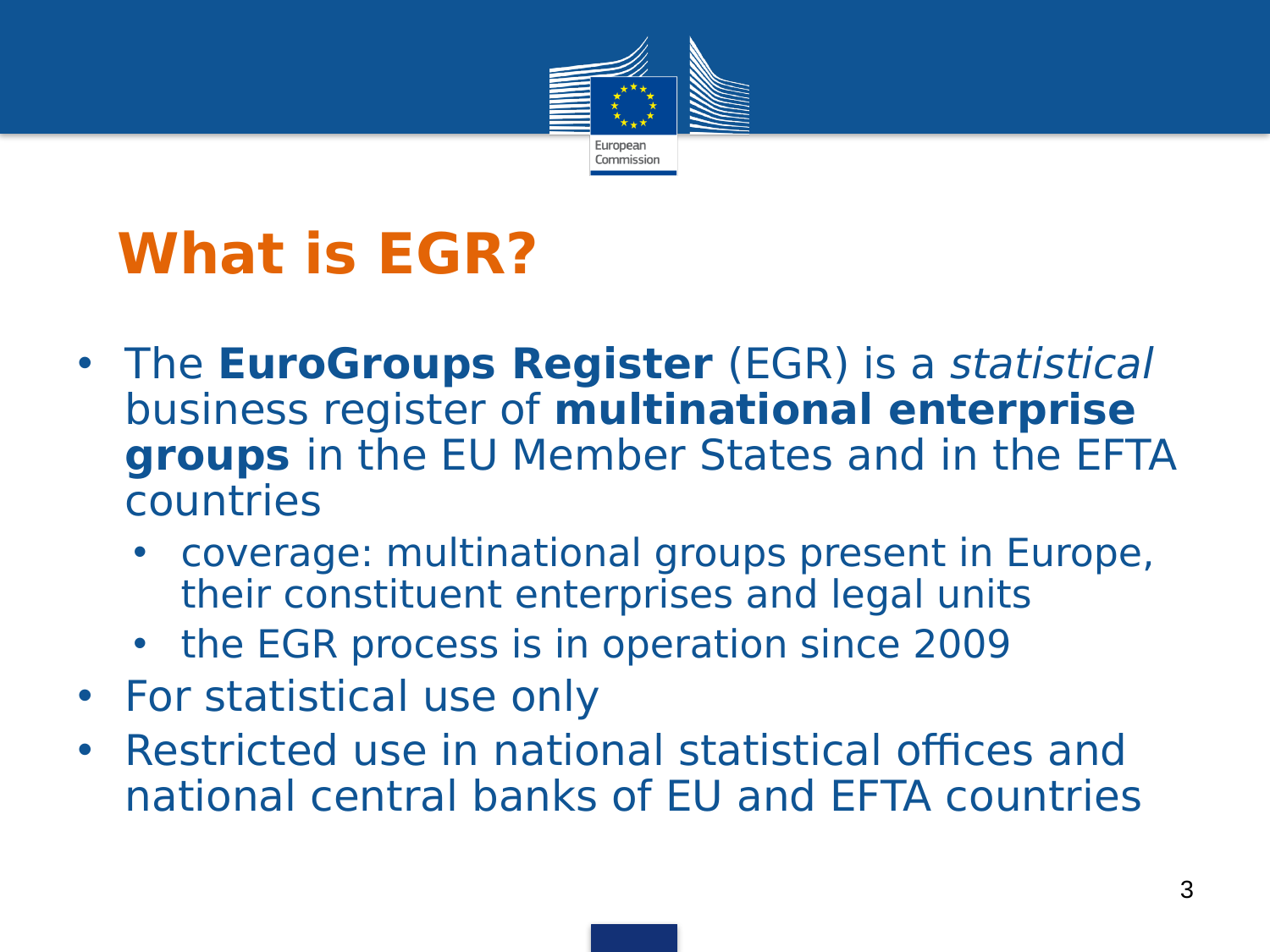

# What is EGR?
The EuroGroups Register (EGR) is a statistical business register of multinational enterprise groups in the EU Member States and in the EFTA countries
coverage: multinational groups present in Europe, their constituent enterprises and legal units
the EGR process is in operation since 2009
For statistical use only
Restricted use in national statistical offices and national central banks of EU and EFTA countries

3